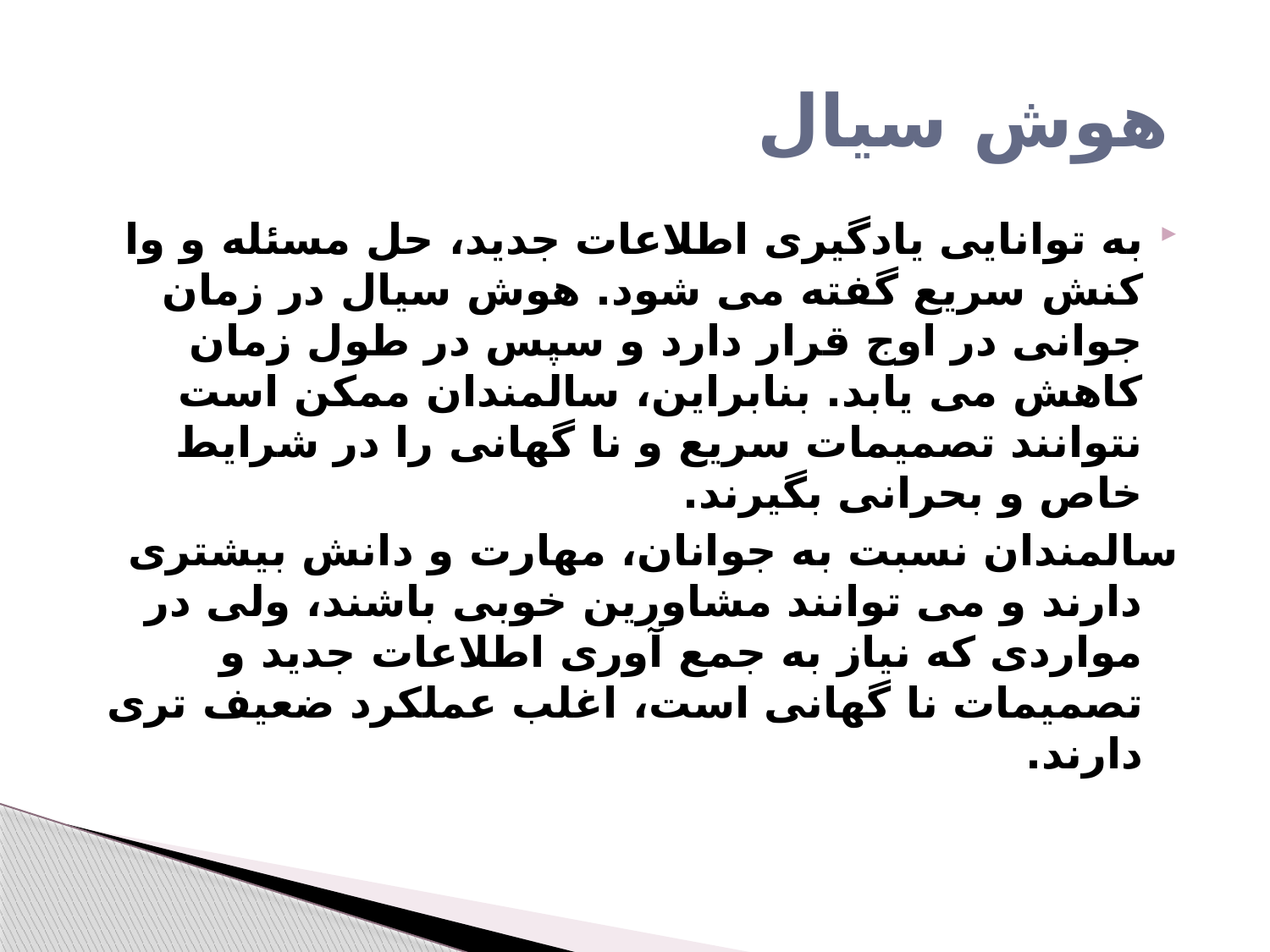

# هوش سیال
به توانایی یادگیری اطلاعات جدید، حل مسئله و وا کنش سریع گفته می شود. هوش سیال در زمان جوانی در اوج قرار دارد و سپس در طول زمان کاهش می یابد. بنابراین، سالمندان ممکن است نتوانند تصمیمات سریع و نا گهانی را در شرایط خاص و بحرانی بگیرند.
سالمندان نسبت به جوانان، مهارت و دانش بیشتری دارند و می توانند مشاورین خوبی باشند، ولی در مواردی که نیاز به جمع آوری اطلاعات جدید و تصمیمات نا گهانی است، اغلب عملکرد ضعیف تری دارند.